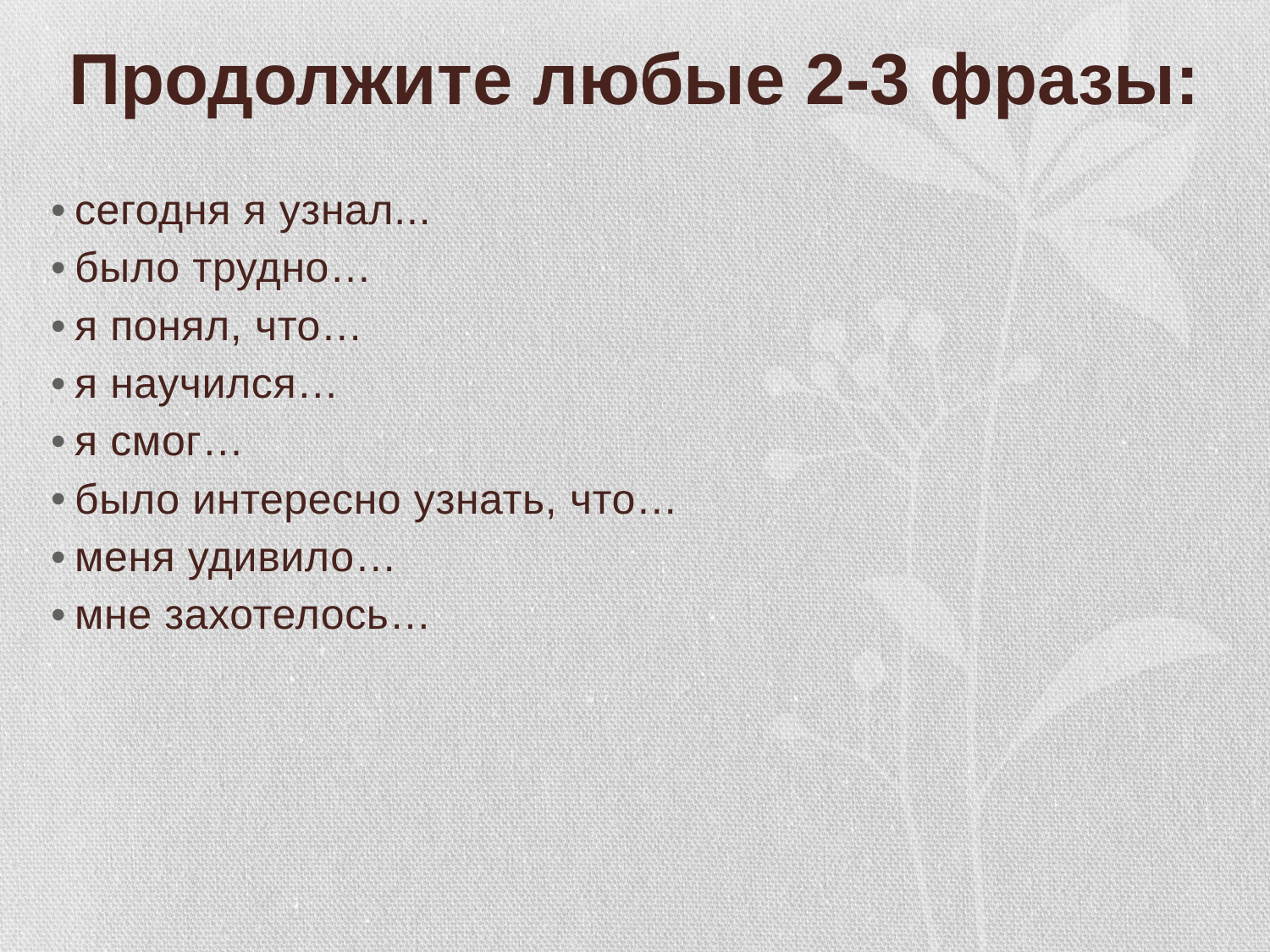

# Продолжите любые 2-3 фразы:
сегодня я узнал...
было трудно…
я понял, что…
я научился…
я смог…
было интересно узнать, что…
меня удивило…
мне захотелось…